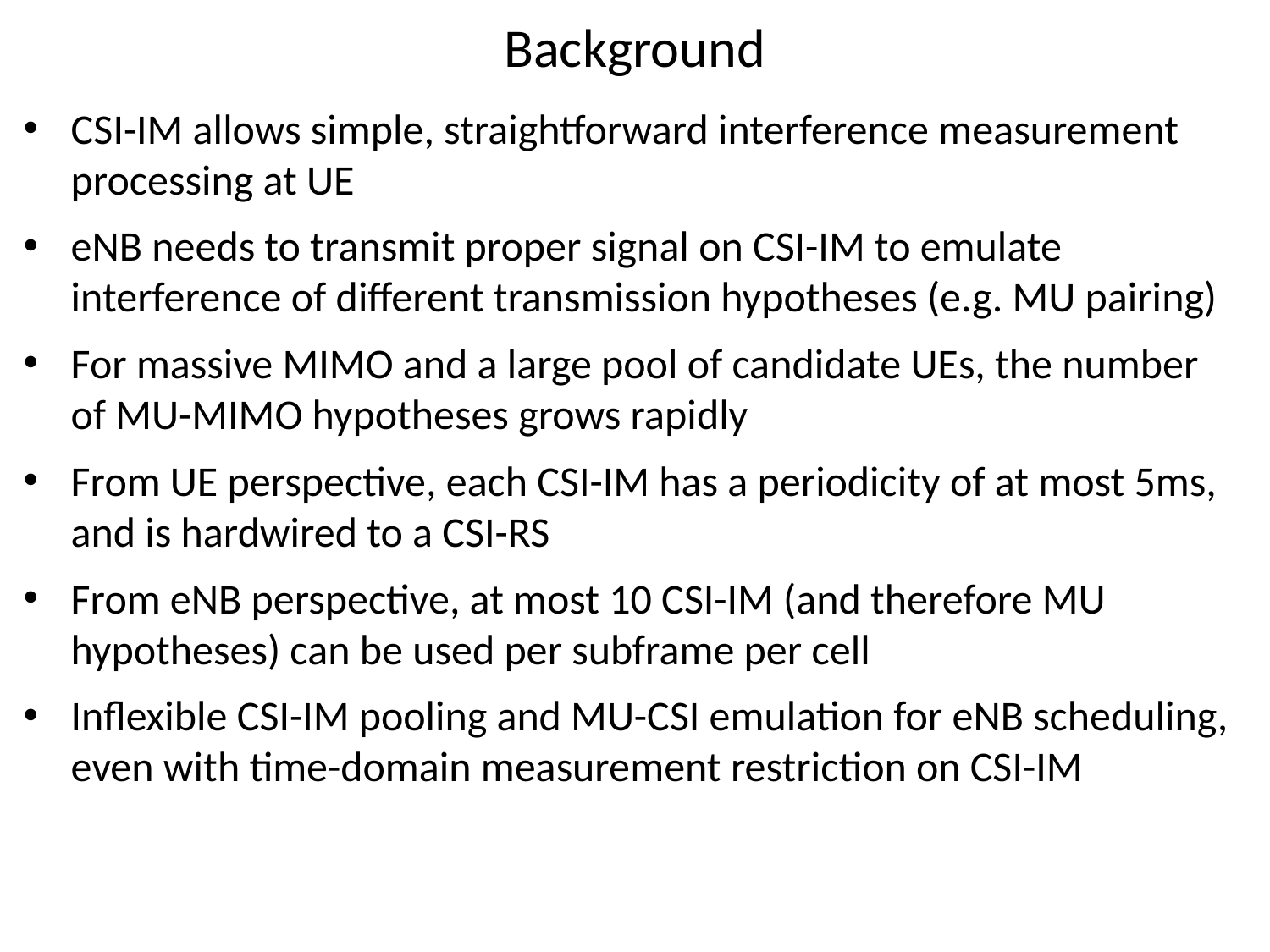

# Background
CSI-IM allows simple, straightforward interference measurement processing at UE
eNB needs to transmit proper signal on CSI-IM to emulate interference of different transmission hypotheses (e.g. MU pairing)
For massive MIMO and a large pool of candidate UEs, the number of MU-MIMO hypotheses grows rapidly
From UE perspective, each CSI-IM has a periodicity of at most 5ms, and is hardwired to a CSI-RS
From eNB perspective, at most 10 CSI-IM (and therefore MU hypotheses) can be used per subframe per cell
Inflexible CSI-IM pooling and MU-CSI emulation for eNB scheduling, even with time-domain measurement restriction on CSI-IM